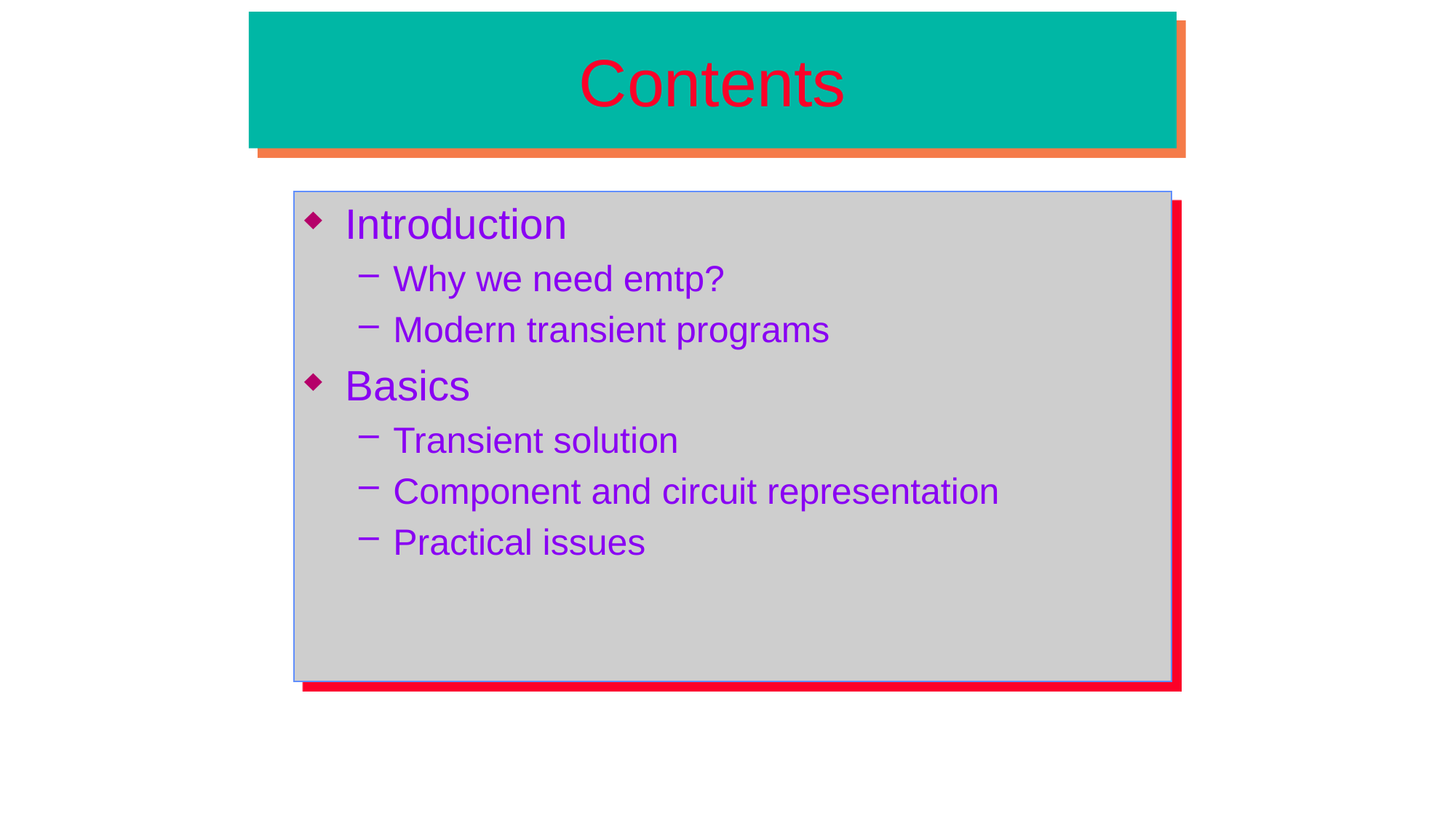

# Contents
Introduction
Why we need emtp?
Modern transient programs
Basics
Transient solution
Component and circuit representation
Practical issues